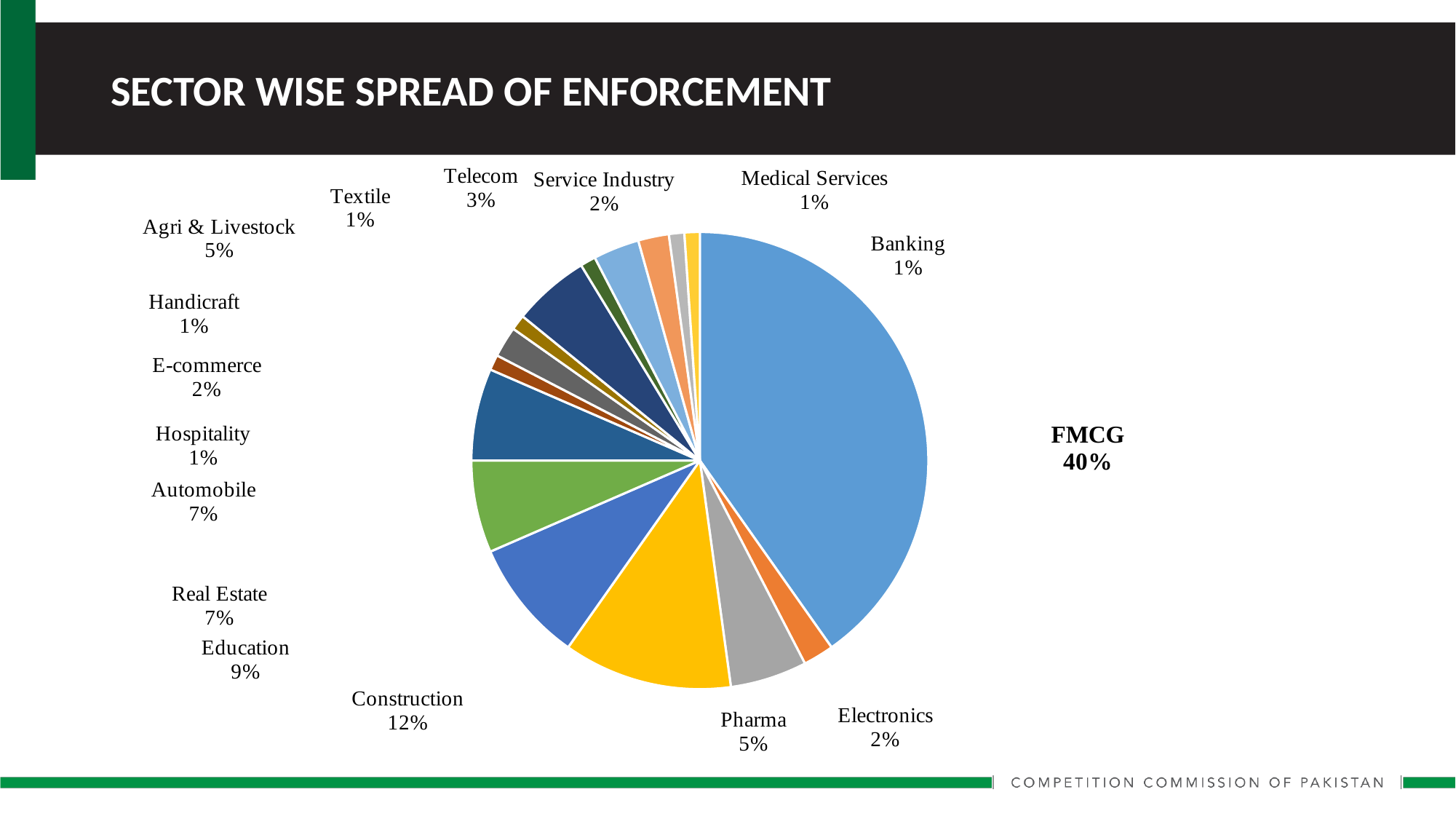

SECTOR WISE SPREAD OF ENFORCEMENT

### Chart

| Category | Sales |
|---|---|
| FMCG | 37.0 |
| Electronics | 2.0 |
| Pharma | 5.0 |
| Construction | 11.0 |
| Education | 8.0 |
| Real Estate | 6.0 |
| Automobile | 6.0 |
| Hospitality | 1.0 |
| E-commerce | 2.0 |
| Handicraft | 1.0 |
| Agri & Livestock | 5.0 |
| Textile | 1.0 |
| Telecom | 3.0 |
| Service Industry | 2.0 |
| Banking | 1.0 |
| Medical Services | 1.0 |